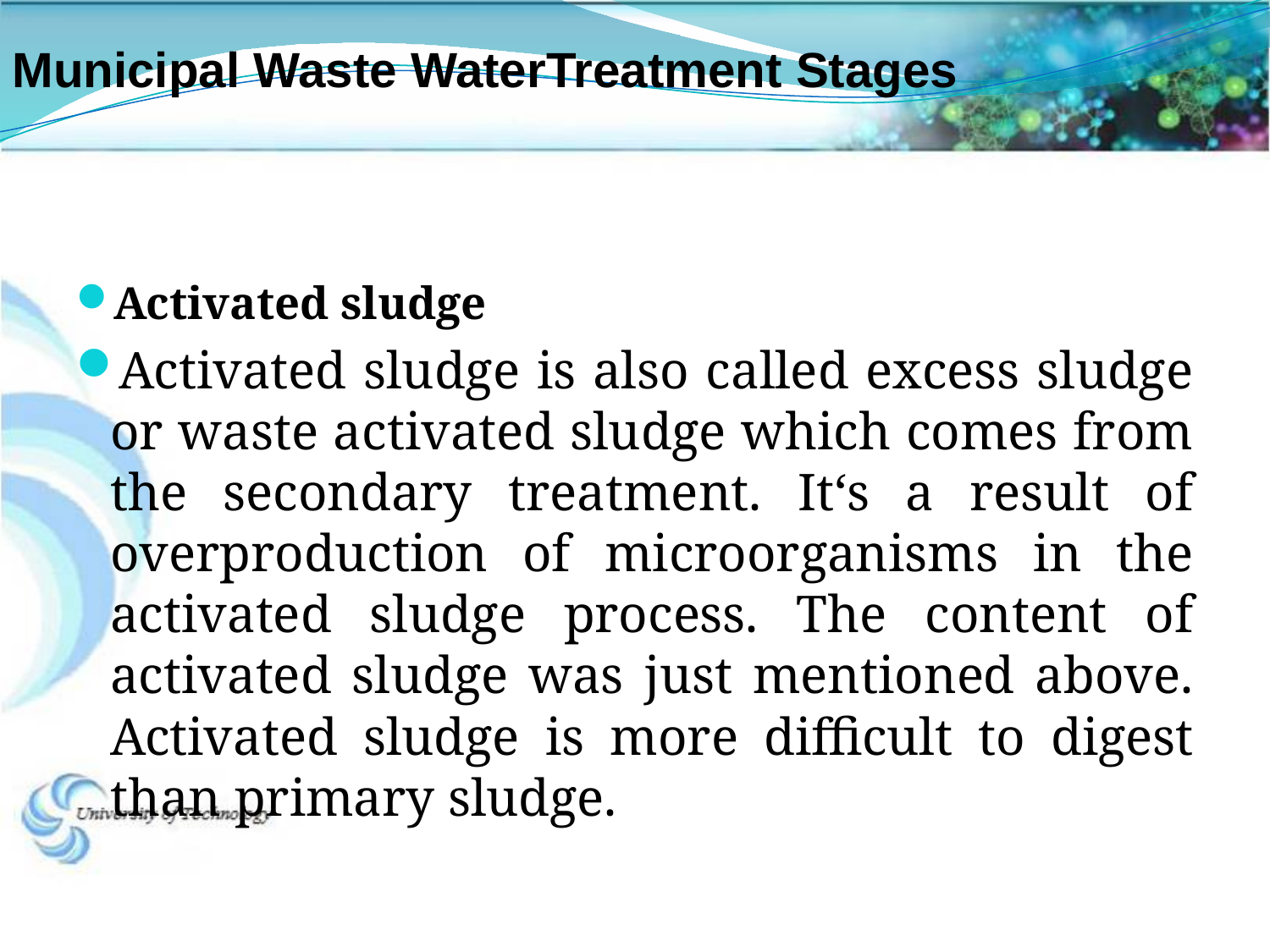

Municipal Waste WaterTreatment Stages
#
Activated sludge
Activated sludge is also called excess sludge or waste activated sludge which comes from the secondary treatment. It‘s a result of overproduction of microorganisms in the activated sludge process. The content of activated sludge was just mentioned above. Activated sludge is more difficult to digest than primary sludge.